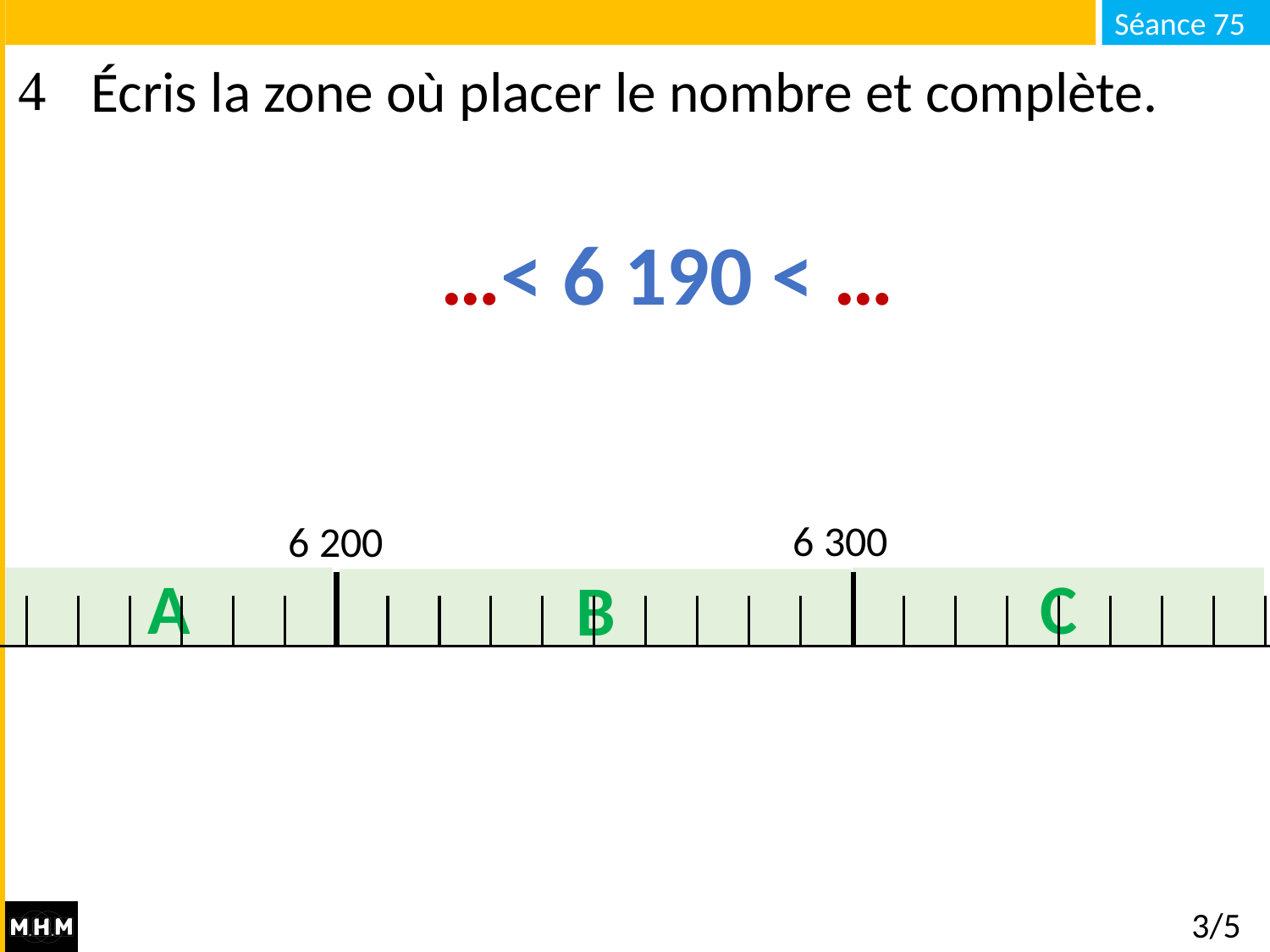

# Écris la zone où placer le nombre et complète.
…< 6 190 < …
 6 300
 6 200
A
C
B
3/5